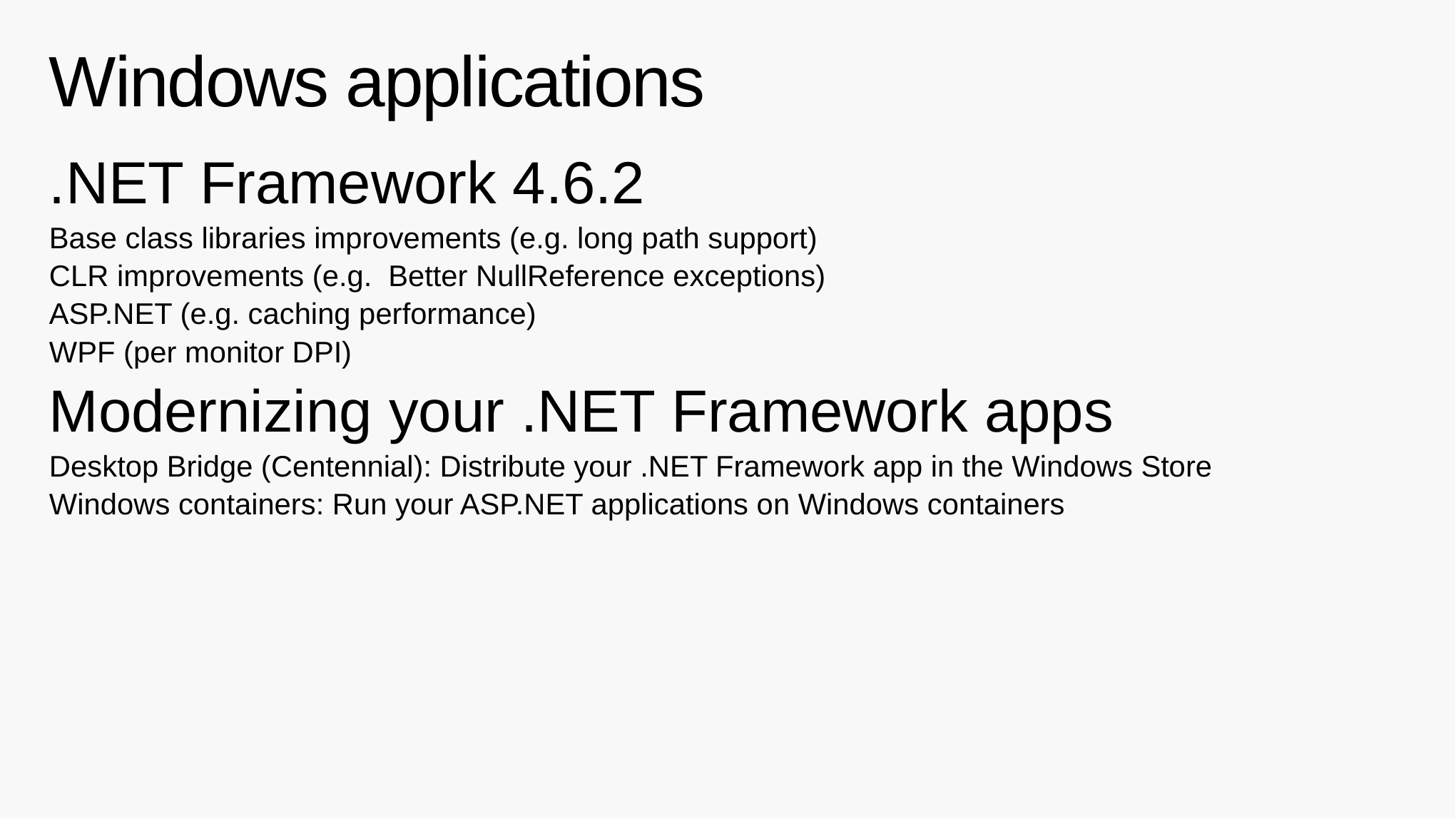

# Windows applications
.NET Framework 4.6.2
Base class libraries improvements (e.g. long path support)
CLR improvements (e.g.  Better NullReference exceptions)
ASP.NET (e.g. caching performance)
WPF (per monitor DPI)
Modernizing your .NET Framework apps
Desktop Bridge (Centennial): Distribute your .NET Framework app in the Windows Store
Windows containers: Run your ASP.NET applications on Windows containers